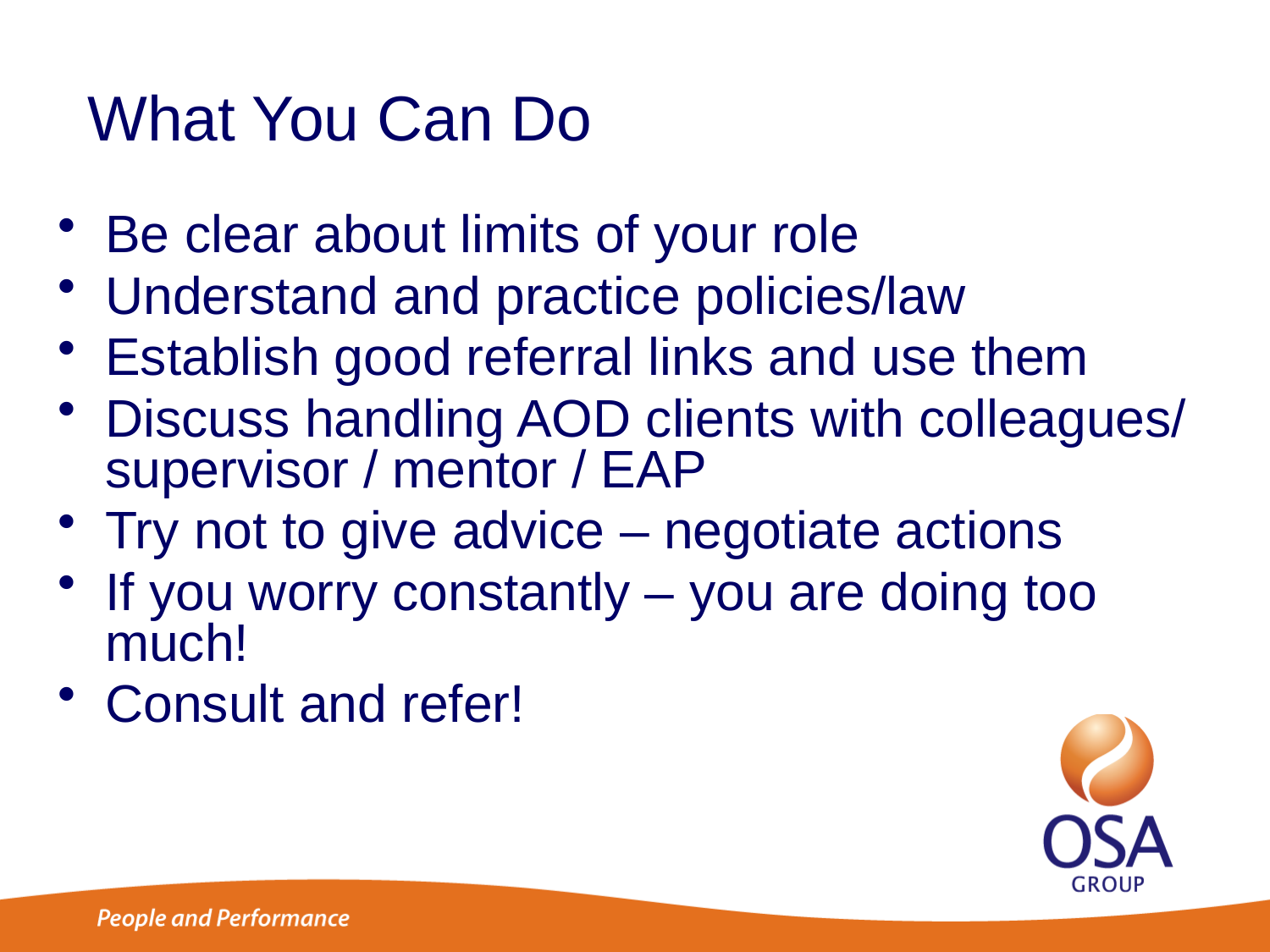

# What You Can Do
Be clear about limits of your role
Understand and practice policies/law
Establish good referral links and use them
Discuss handling AOD clients with colleagues/ supervisor / mentor / EAP
Try not to give advice – negotiate actions
If you worry constantly – you are doing too much!
Consult and refer!